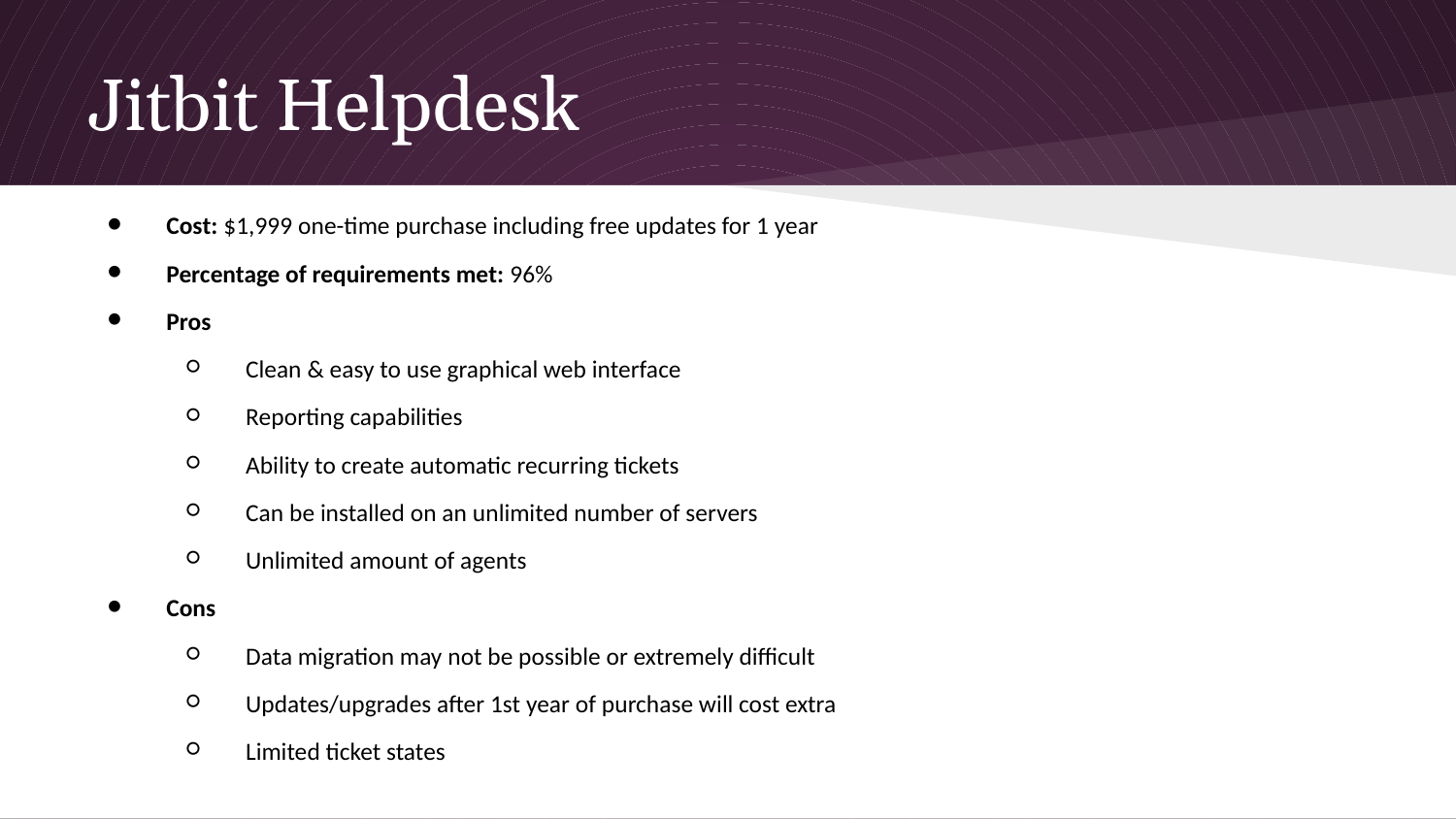

# Jitbit Helpdesk
Cost: $1,999 one-time purchase including free updates for 1 year
Percentage of requirements met: 96%
Pros
Clean & easy to use graphical web interface
Reporting capabilities
Ability to create automatic recurring tickets
Can be installed on an unlimited number of servers
Unlimited amount of agents
Cons
Data migration may not be possible or extremely difficult
Updates/upgrades after 1st year of purchase will cost extra
Limited ticket states